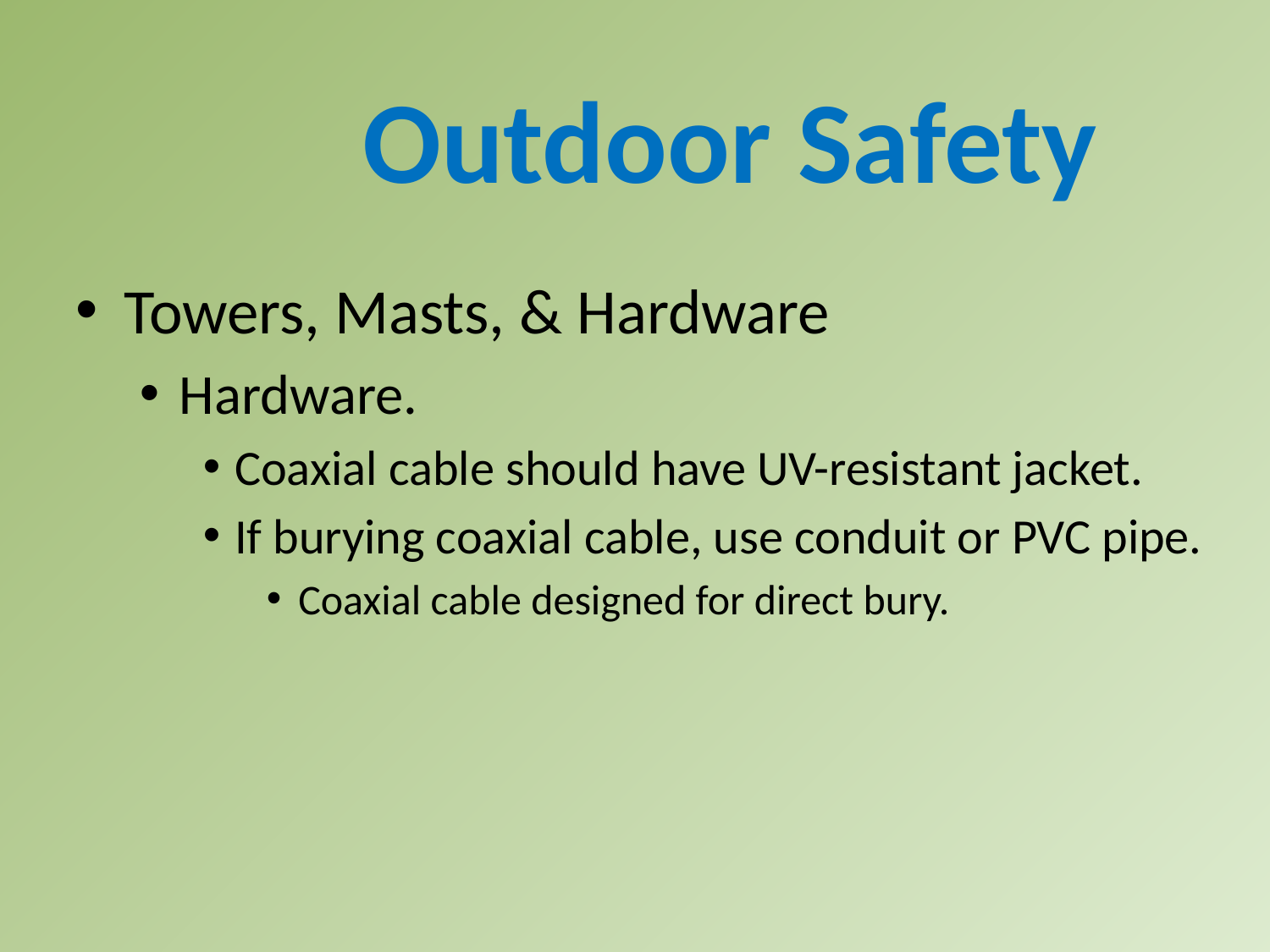

Outdoor Safety
Towers, Masts, & Hardware
Hardware.
Coaxial cable should have UV-resistant jacket.
If burying coaxial cable, use conduit or PVC pipe.
Coaxial cable designed for direct bury.